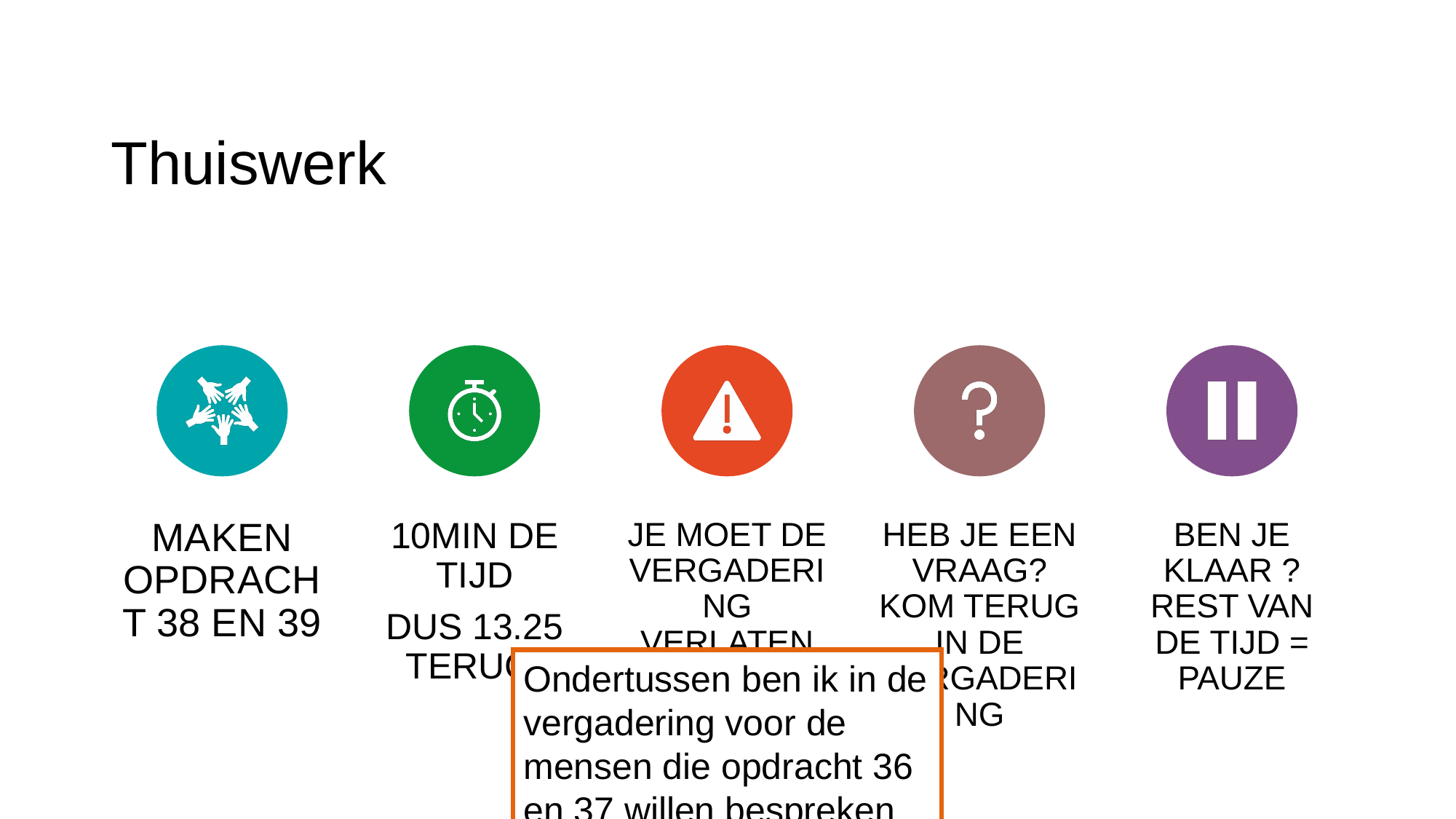

# Thuiswerk
Maken opdracht 38 en 39
10min de tijd
Dus 13.25 terug!
Je moet de vergadering verlaten
Heb je een vraag? Kom terug in de vergadering
Ben je klaar ? Rest van de tijd = pauze
Ondertussen ben ik in de vergadering voor de mensen die opdracht 36 en 37 willen bespreken